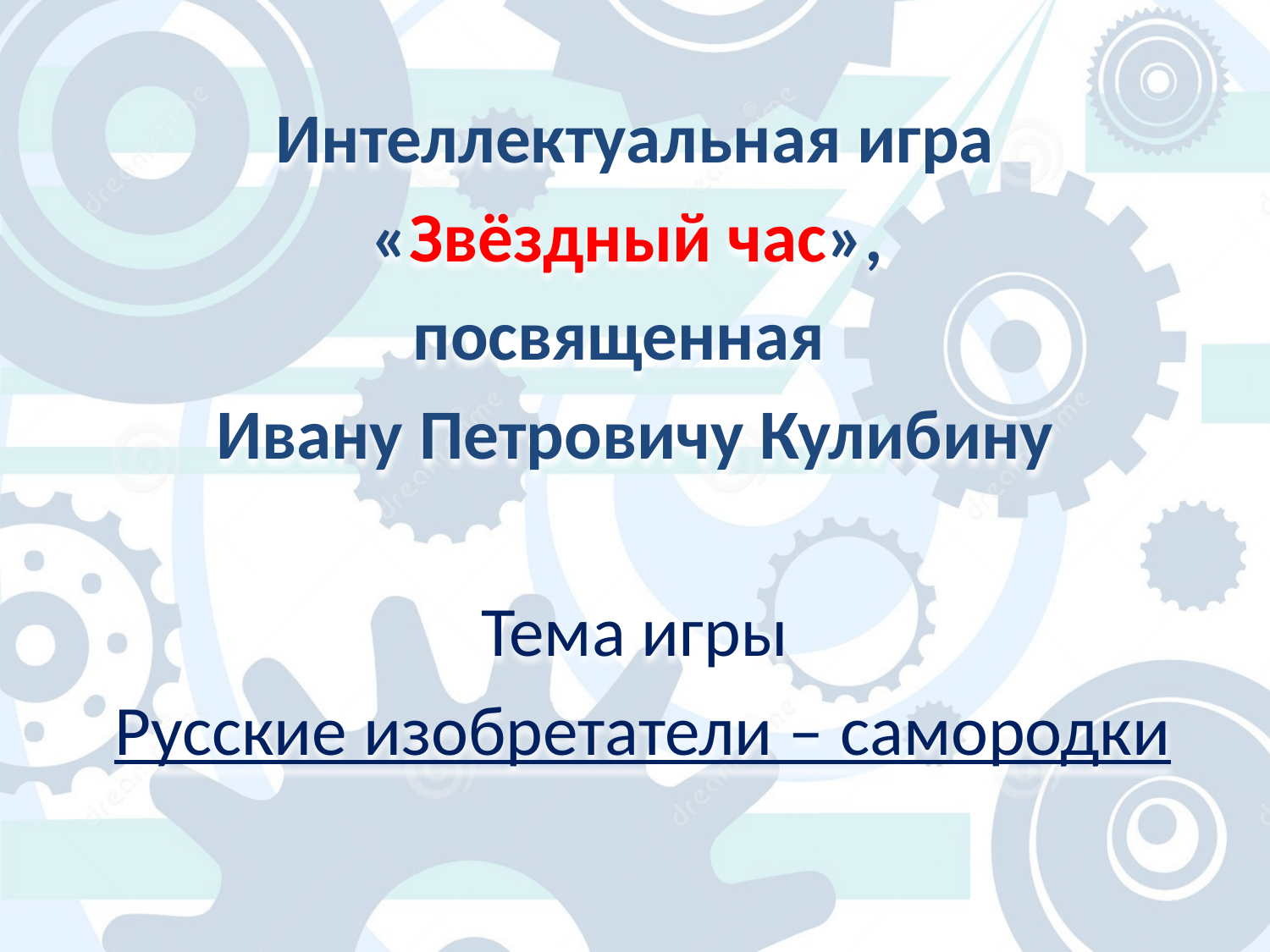

Интеллектуальная игра
«Звёздный час»,
посвященная
Ивану Петровичу Кулибину

Тема игры
 Русские изобретатели – самородки